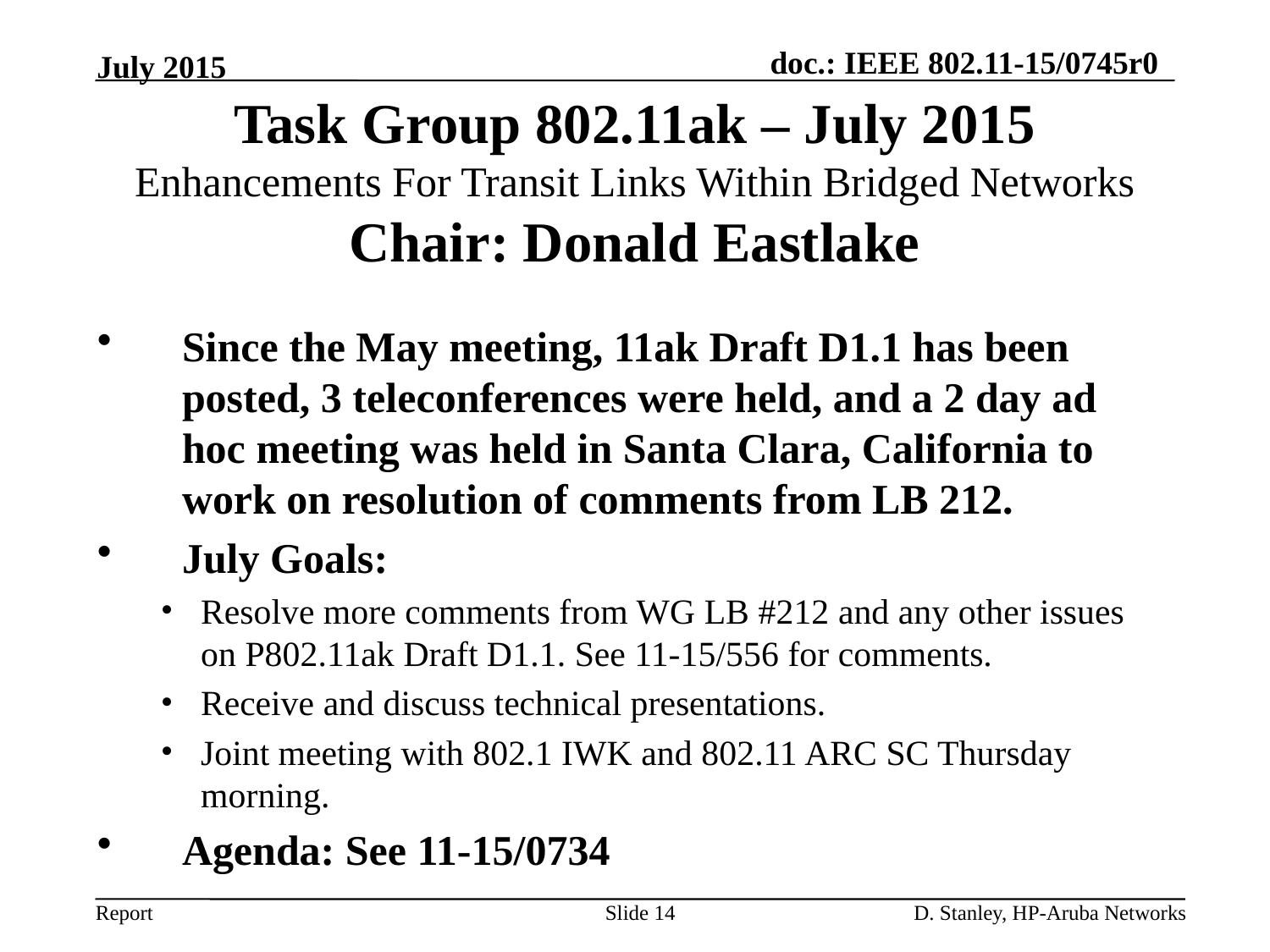

July 2015
# Task Group 802.11ak – July 2015 Enhancements For Transit Links Within Bridged Networks Chair: Donald Eastlake

Since the May meeting, 11ak Draft D1.1 has been posted, 3 teleconferences were held, and a 2 day ad hoc meeting was held in Santa Clara, California to work on resolution of comments from LB 212.
July Goals:
Resolve more comments from WG LB #212 and any other issues on P802.11ak Draft D1.1. See 11-15/556 for comments.
Receive and discuss technical presentations.
Joint meeting with 802.1 IWK and 802.11 ARC SC Thursday morning.
Agenda: See 11-15/0734

Slide 14
D. Stanley, HP-Aruba Networks